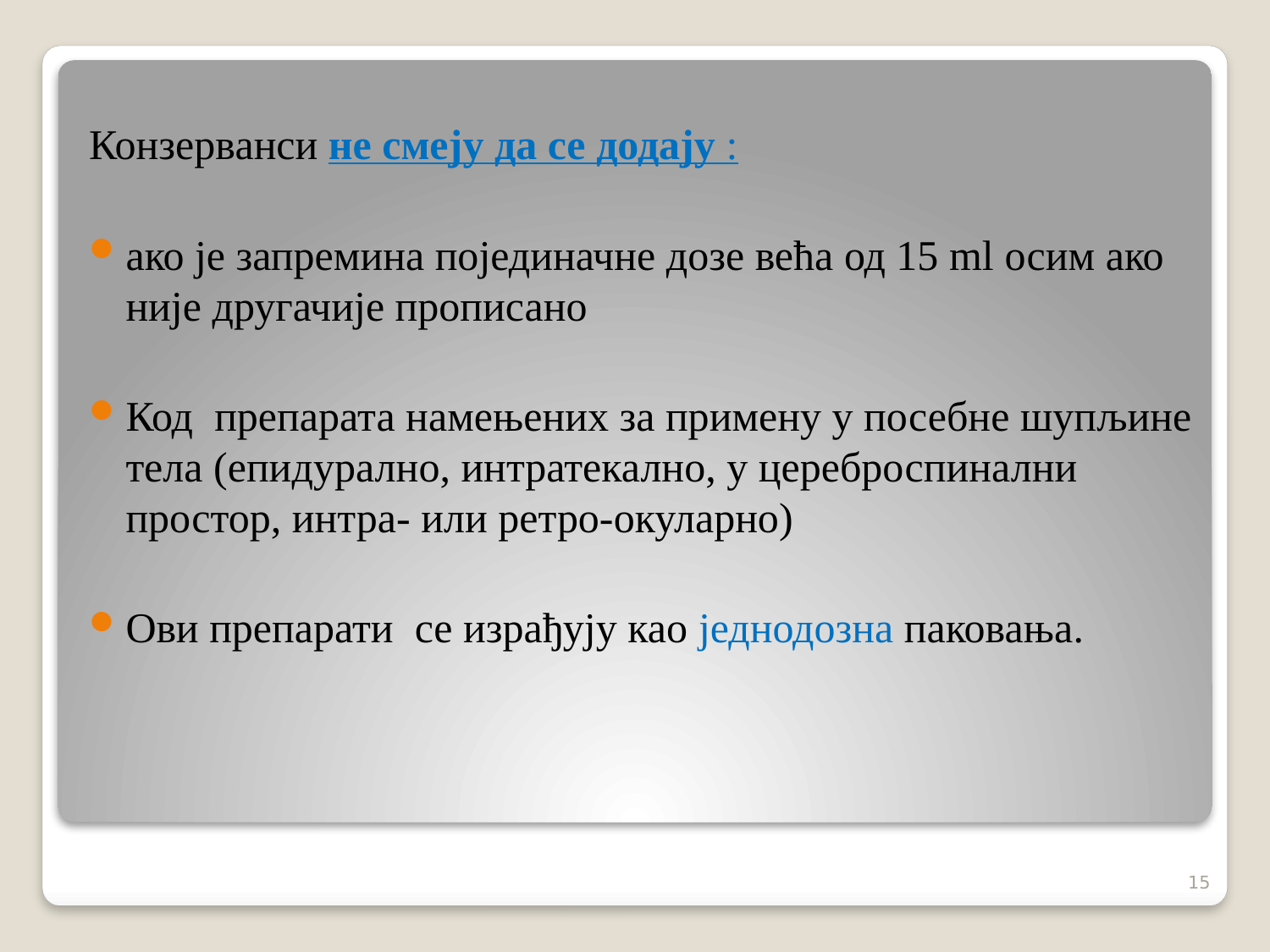

Конзерванси не смеју да се додају :

ако је запремина појединачне дозе већа од 15 ml осим ако није другачије прописано

Код  препарата намењених за примену у посебне шупљине тела (епидурално, интратекално, у цереброспинални простор, интра- или ретро-окуларно)

Ови препарати  се израђују као једнодозна паковања.

15